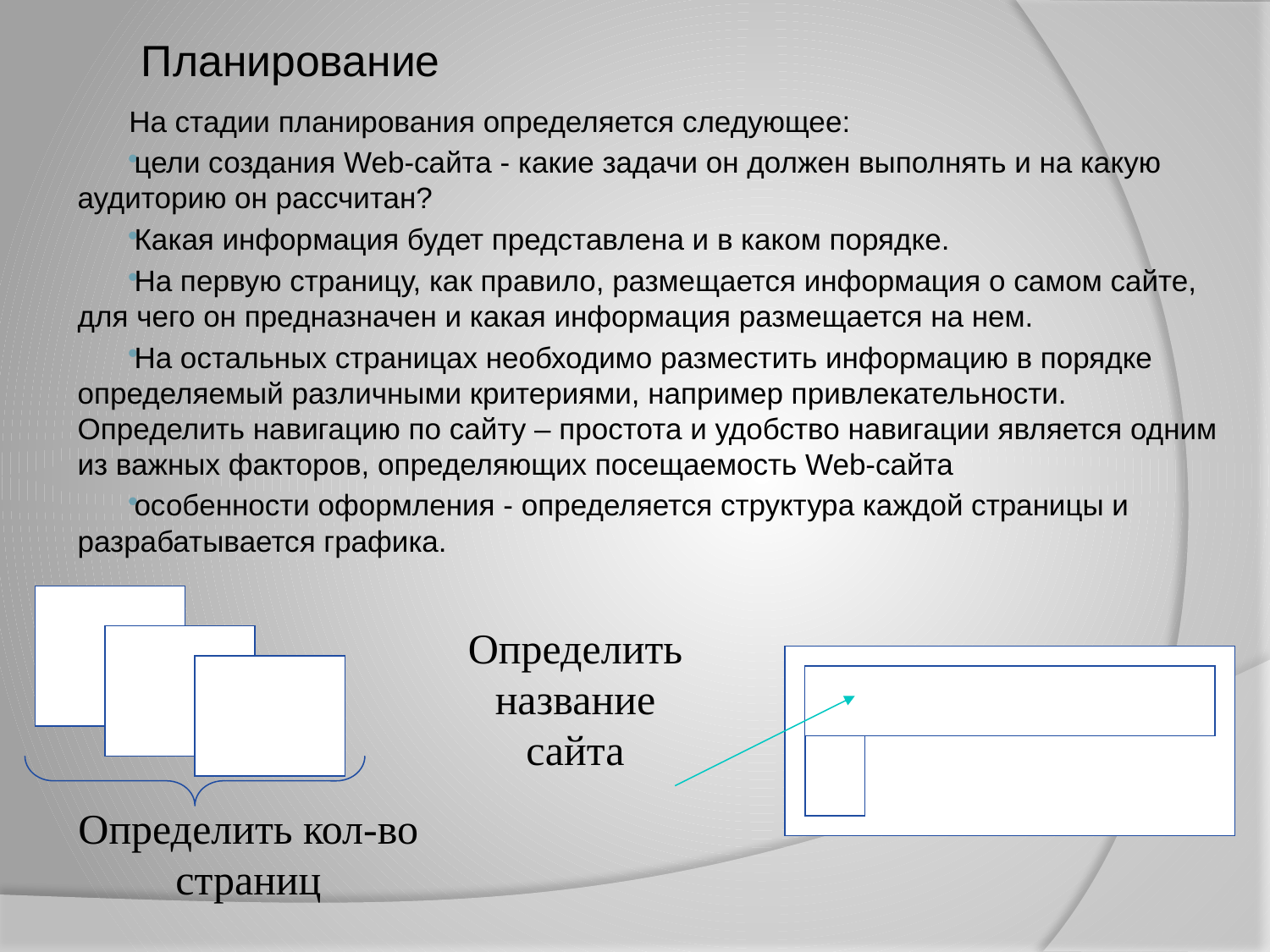

# Планирование
На стадии планирования определяется следующее:
цели создания Web-сайта - какие задачи он должен выполнять и на какую аудиторию он рассчитан?
Какая информация будет представлена и в каком порядке.
На первую страницу, как правило, размещается информация о самом сайте, для чего он предназначен и какая информация размещается на нем.
На остальных страницах необходимо разместить информацию в порядке определяемый различными критериями, например привлекательности. Определить навигацию по сайту – простота и удобство навигации является одним из важных факторов, определяющих посещаемость Web-сайта
особенности оформления - определяется структура каждой страницы и разрабатывается графика.

Определить
название
сайта

Определить кол-во
страниц